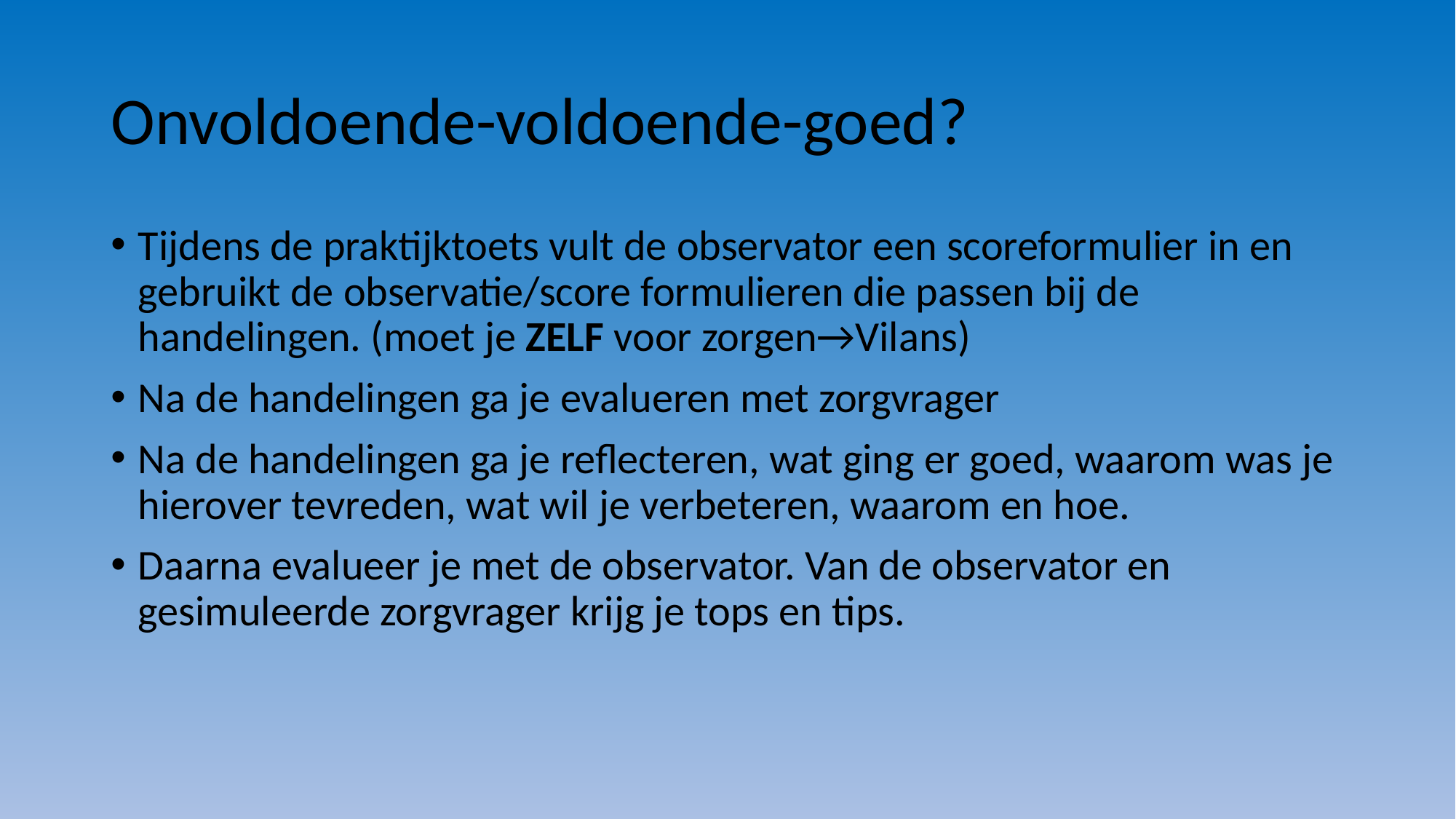

# Onvoldoende-voldoende-goed?
Tijdens de praktijktoets vult de observator een scoreformulier in en gebruikt de observatie/score formulieren die passen bij de handelingen. (moet je ZELF voor zorgen→Vilans)
Na de handelingen ga je evalueren met zorgvrager
Na de handelingen ga je reflecteren, wat ging er goed, waarom was je hierover tevreden, wat wil je verbeteren, waarom en hoe.
Daarna evalueer je met de observator. Van de observator en gesimuleerde zorgvrager krijg je tops en tips.